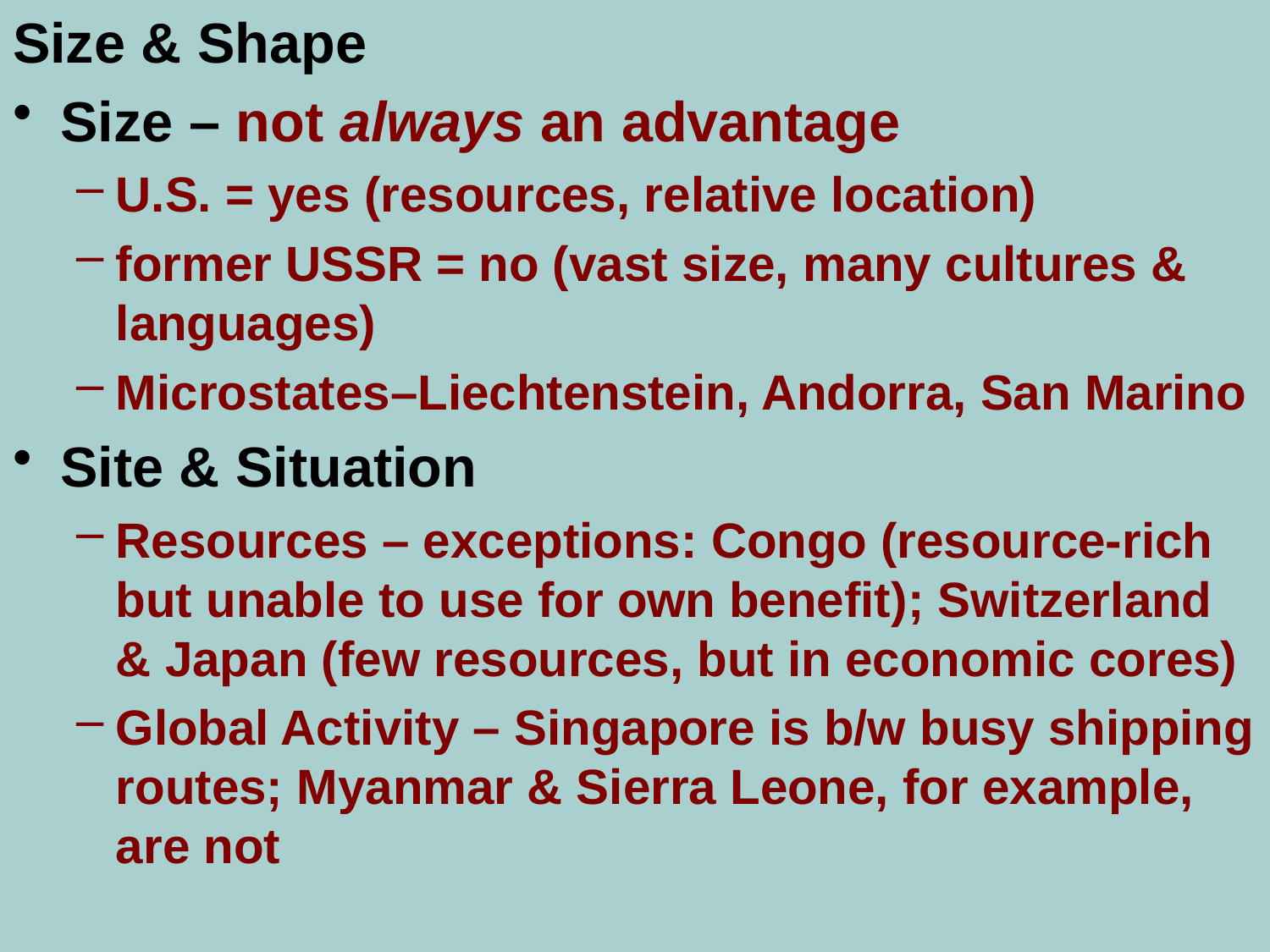

Size & Shape
Size – not always an advantage
U.S. = yes (resources, relative location)
former USSR = no (vast size, many cultures & languages)
Microstates–Liechtenstein, Andorra, San Marino
Site & Situation
Resources – exceptions: Congo (resource-rich but unable to use for own benefit); Switzerland & Japan (few resources, but in economic cores)
Global Activity – Singapore is b/w busy shipping routes; Myanmar & Sierra Leone, for example, are not